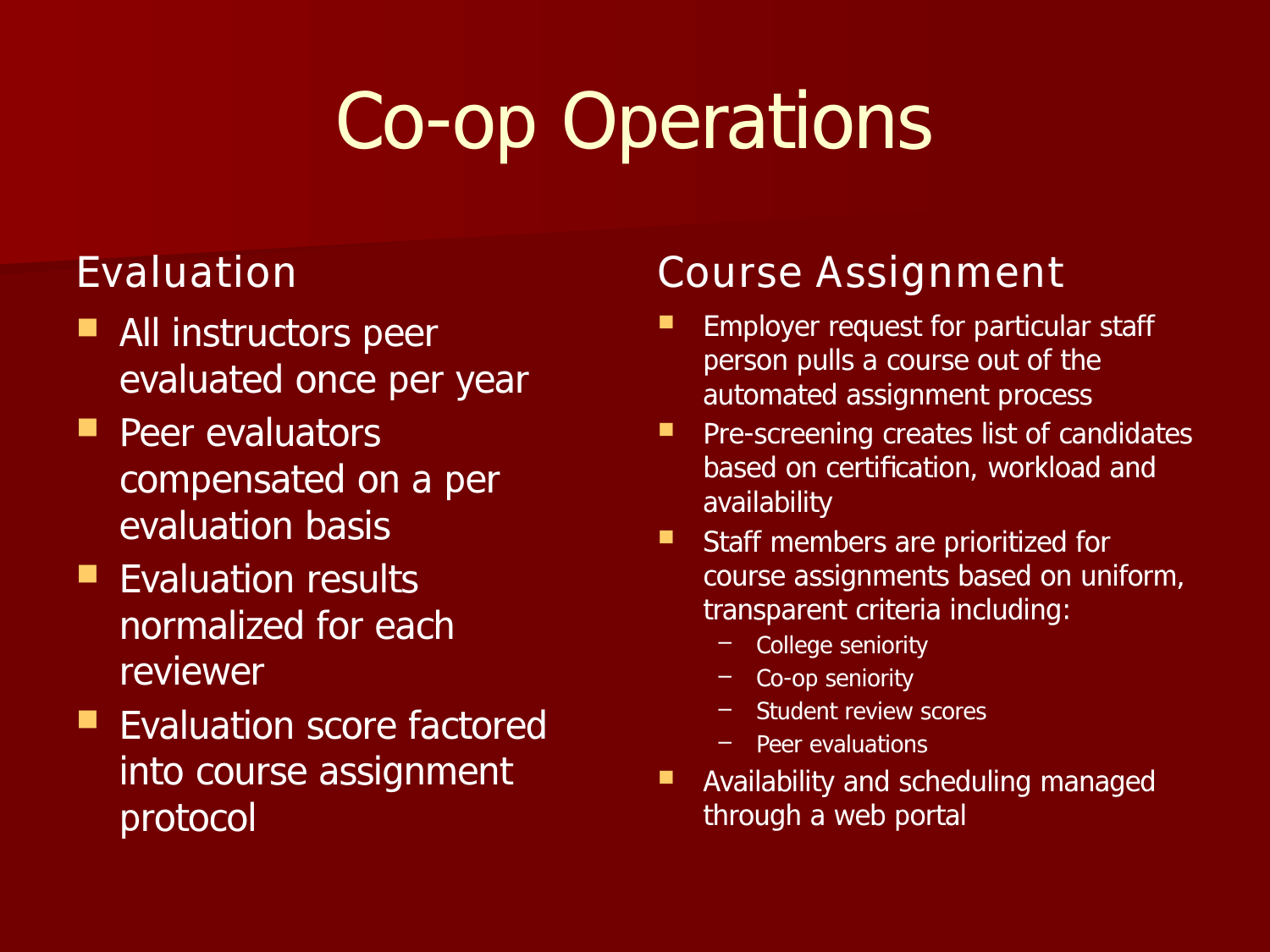

# Co-op Operations
Evaluation
Course Assignment
All instructors peer evaluated once per year
Peer evaluators compensated on a per evaluation basis
Evaluation results normalized for each reviewer
Evaluation score factored into course assignment protocol

Employer request for particular staff person pulls a course out of the automated assignment process
Pre-screening creates list of candidates based on certification, workload and availability
Staff members are prioritized for course assignments based on uniform, transparent criteria including:
College seniority
Co-op seniority
Student review scores
Peer evaluations
Availability and scheduling managed through a web portal